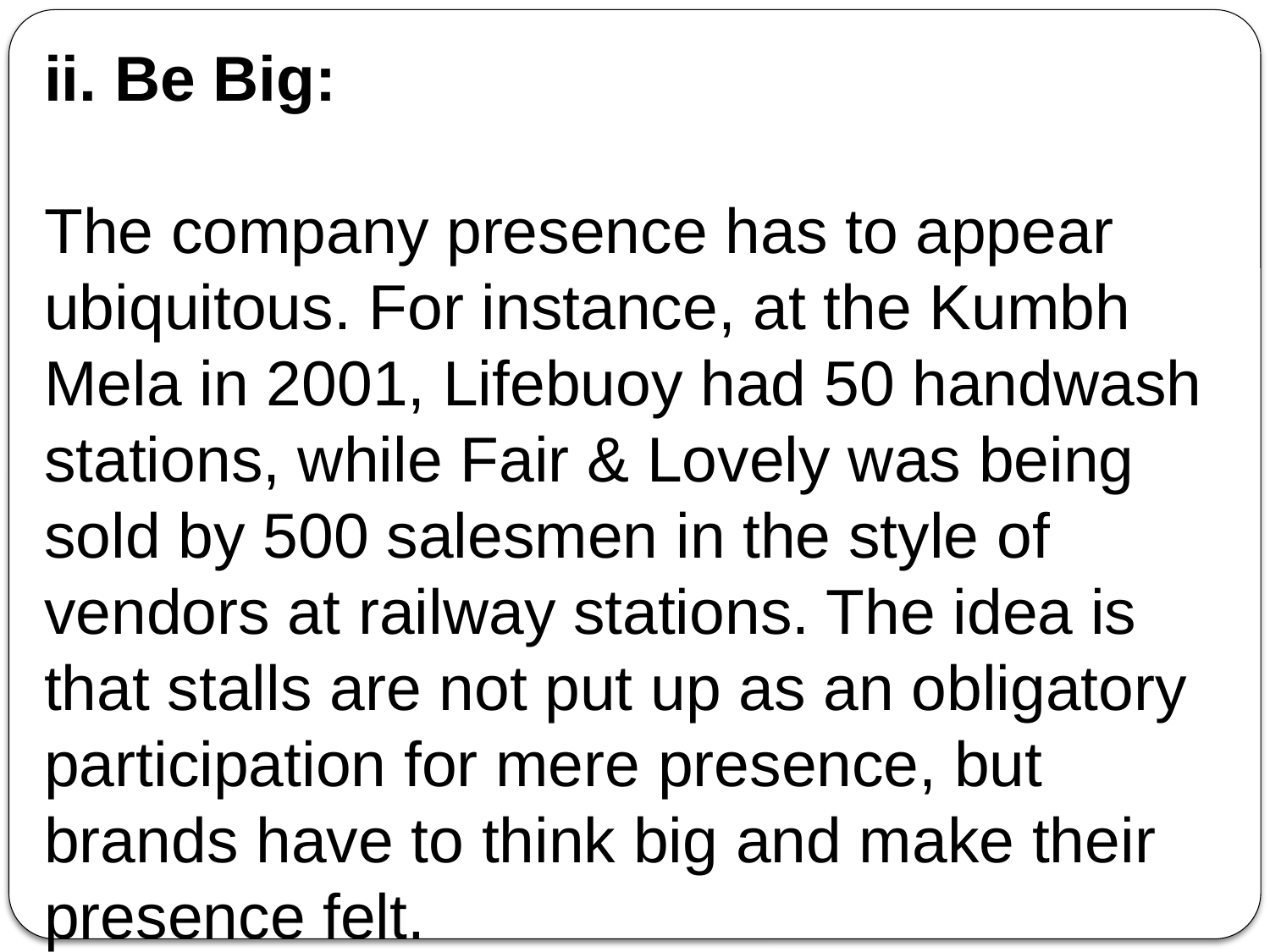

ii. Be Big:

The company presence has to appear ubiquitous. For instance, at the Kumbh Mela in 2001, Lifebuoy had 50 handwash stations, while Fair & Lovely was being sold by 500 salesmen in the style of vendors at railway stations. The idea is that stalls are not put up as an obligatory participation for mere presence, but brands have to think big and make their presence felt.